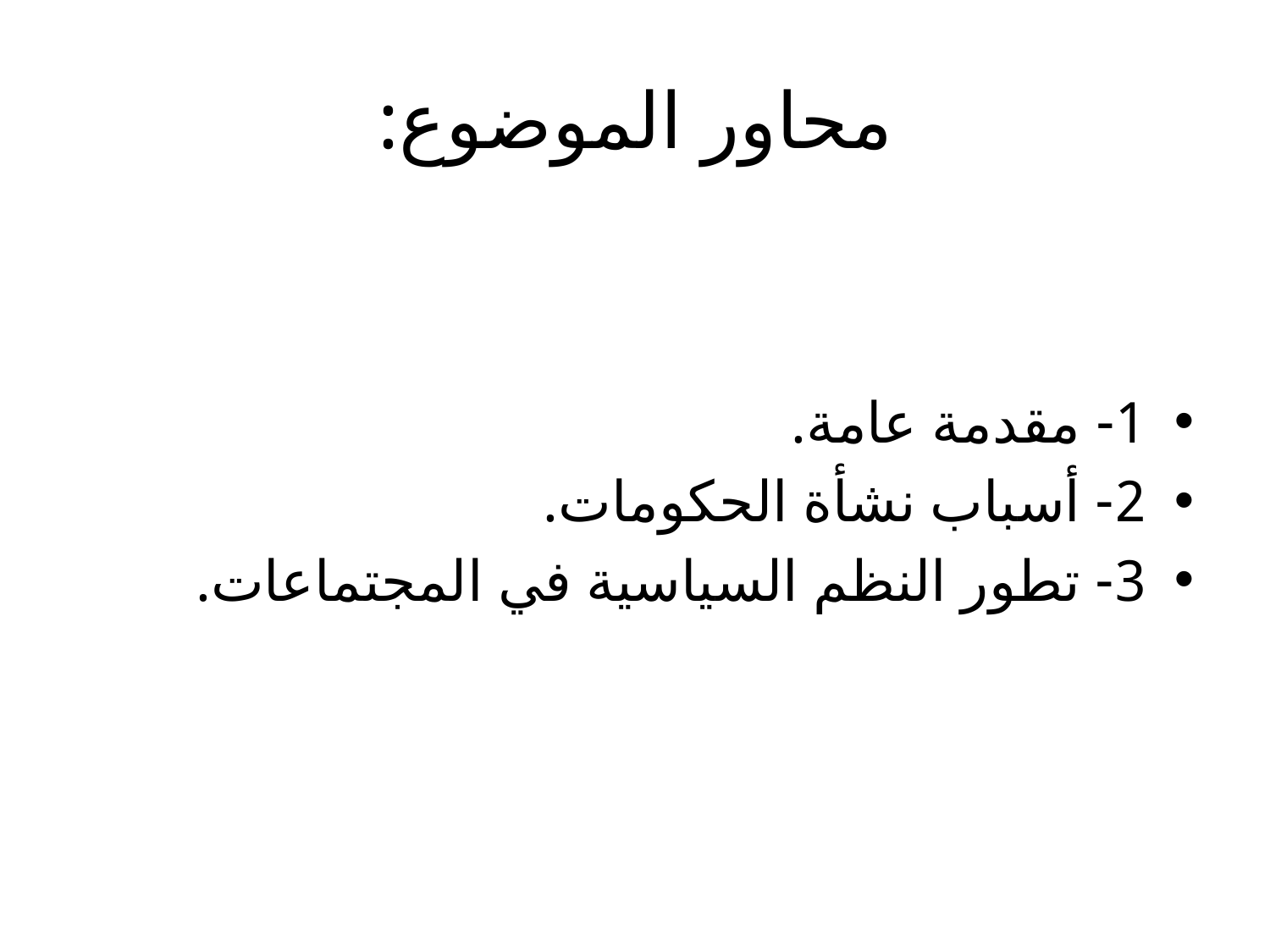

# محاور الموضوع:

1- مقدمة عامة.
2- أسباب نشأة الحكومات.
3- تطور النظم السياسية في المجتماعات.